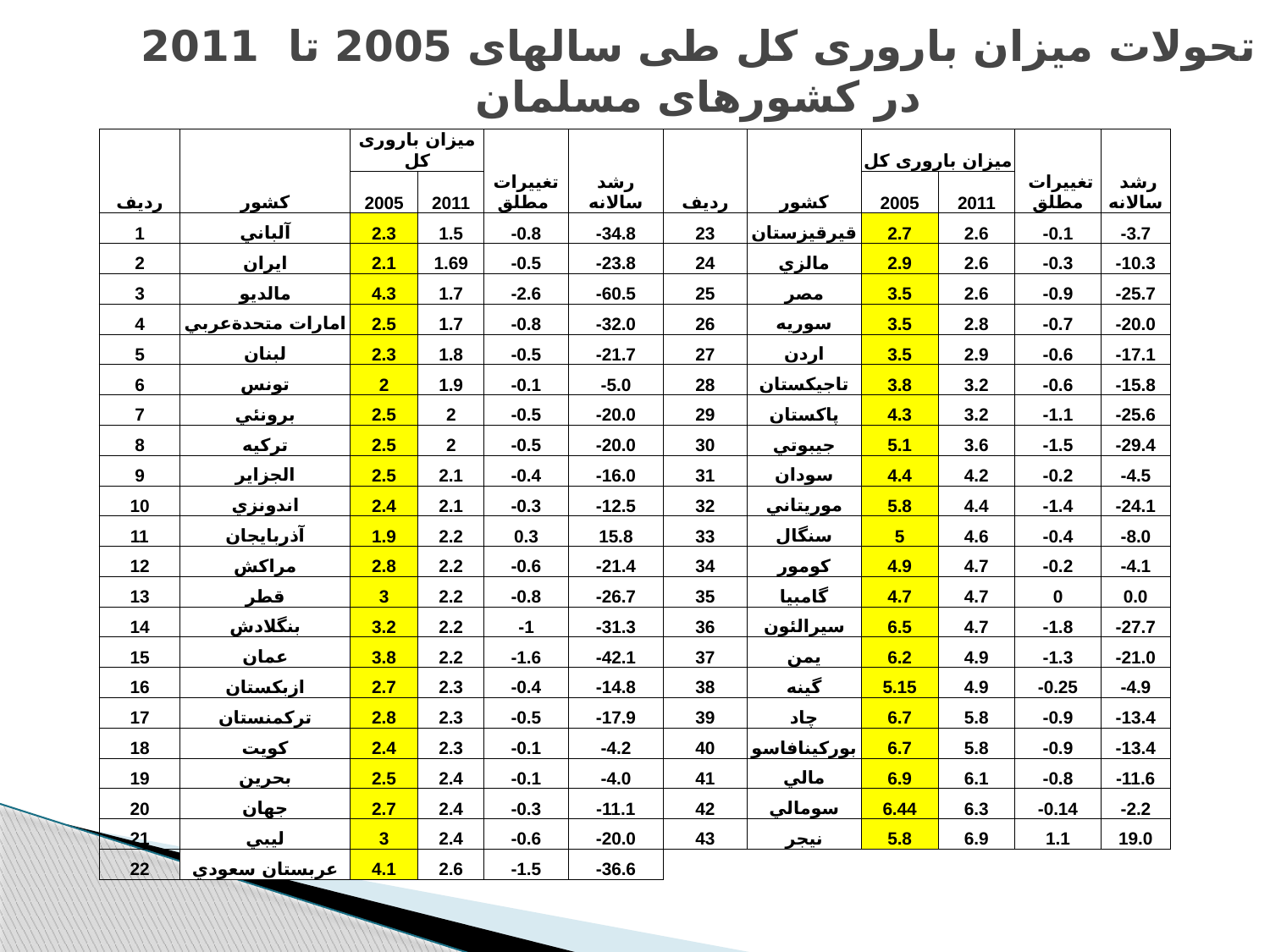

# تحولات میزان باروری کل طی سالهای 2005 تا  2011 در کشورهای مسلمان
| ردیف | کشور | میزان باروری کل |  | تغییرات مطلق | رشد سالانه | ردیف | کشور | میزان باروری کل |  | تغییرات مطلق | رشد سالانه |
| --- | --- | --- | --- | --- | --- | --- | --- | --- | --- | --- | --- |
|  |  | 2005 | 2011 |  |  |  |  | 2005 | 2011 |  |  |
| 1 | آلباني | 2.3 | 1.5 | -0.8 | -34.8 | 23 | قيرقيزستان | 2.7 | 2.6 | -0.1 | -3.7 |
| 2 | ايران | 2.1 | 1.69 | -0.5 | -23.8 | 24 | مالزي | 2.9 | 2.6 | -0.3 | -10.3 |
| 3 | مالديو | 4.3 | 1.7 | -2.6 | -60.5 | 25 | مصر | 3.5 | 2.6 | -0.9 | -25.7 |
| 4 | امارات متحدةعربي | 2.5 | 1.7 | -0.8 | -32.0 | 26 | سوريه | 3.5 | 2.8 | -0.7 | -20.0 |
| 5 | لبنان | 2.3 | 1.8 | -0.5 | -21.7 | 27 | اردن | 3.5 | 2.9 | -0.6 | -17.1 |
| 6 | تونس | 2 | 1.9 | -0.1 | -5.0 | 28 | تاجيكستان | 3.8 | 3.2 | -0.6 | -15.8 |
| 7 | برونئي | 2.5 | 2 | -0.5 | -20.0 | 29 | پاكستان | 4.3 | 3.2 | -1.1 | -25.6 |
| 8 | تركيه | 2.5 | 2 | -0.5 | -20.0 | 30 | جيبوتي | 5.1 | 3.6 | -1.5 | -29.4 |
| 9 | الجزاير | 2.5 | 2.1 | -0.4 | -16.0 | 31 | سودان | 4.4 | 4.2 | -0.2 | -4.5 |
| 10 | اندونزي | 2.4 | 2.1 | -0.3 | -12.5 | 32 | موريتاني | 5.8 | 4.4 | -1.4 | -24.1 |
| 11 | آذربايجان | 1.9 | 2.2 | 0.3 | 15.8 | 33 | سنگال | 5 | 4.6 | -0.4 | -8.0 |
| 12 | مراكش | 2.8 | 2.2 | -0.6 | -21.4 | 34 | كومور | 4.9 | 4.7 | -0.2 | -4.1 |
| 13 | قطر | 3 | 2.2 | -0.8 | -26.7 | 35 | گامبيا | 4.7 | 4.7 | 0 | 0.0 |
| 14 | بنگلادش | 3.2 | 2.2 | -1 | -31.3 | 36 | سيرالئون | 6.5 | 4.7 | -1.8 | -27.7 |
| 15 | عمان | 3.8 | 2.2 | -1.6 | -42.1 | 37 | يمن | 6.2 | 4.9 | -1.3 | -21.0 |
| 16 | ازبكستان | 2.7 | 2.3 | -0.4 | -14.8 | 38 | گينه | 5.15 | 4.9 | -0.25 | -4.9 |
| 17 | تركمنستان | 2.8 | 2.3 | -0.5 | -17.9 | 39 | چاد | 6.7 | 5.8 | -0.9 | -13.4 |
| 18 | كويت | 2.4 | 2.3 | -0.1 | -4.2 | 40 | بوركينافاسو | 6.7 | 5.8 | -0.9 | -13.4 |
| 19 | بحرين | 2.5 | 2.4 | -0.1 | -4.0 | 41 | مالي | 6.9 | 6.1 | -0.8 | -11.6 |
| 20 | جهان | 2.7 | 2.4 | -0.3 | -11.1 | 42 | سومالي | 6.44 | 6.3 | -0.14 | -2.2 |
| 21 | ليبي | 3 | 2.4 | -0.6 | -20.0 | 43 | نيجر | 5.8 | 6.9 | 1.1 | 19.0 |
| 22 | عربستان سعودي | 4.1 | 2.6 | -1.5 | -36.6 |  |  |  |  |  |  |